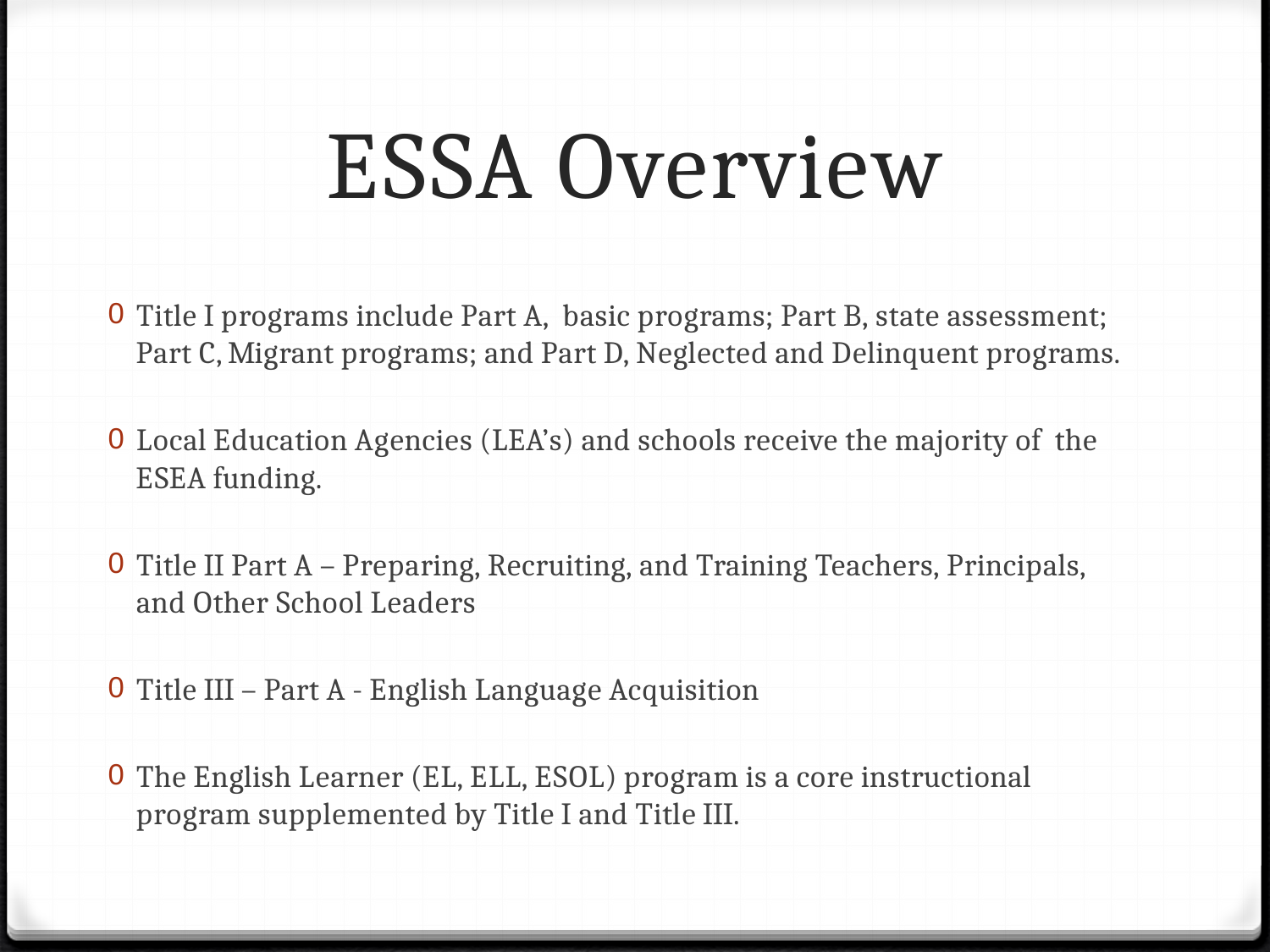

# ESSA Overview

Title I programs include Part A,  basic programs; Part B, state assessment; Part C, Migrant programs; and Part D, Neglected and Delinquent programs.

Local Education Agencies (LEA’s) and schools receive the majority of  the ESEA funding.

Title II Part A – Preparing, Recruiting, and Training Teachers, Principals, and Other School Leaders

Title III – Part A - English Language Acquisition

The English Learner (EL, ELL, ESOL) program is a core instructional program supplemented by Title I and Title III.